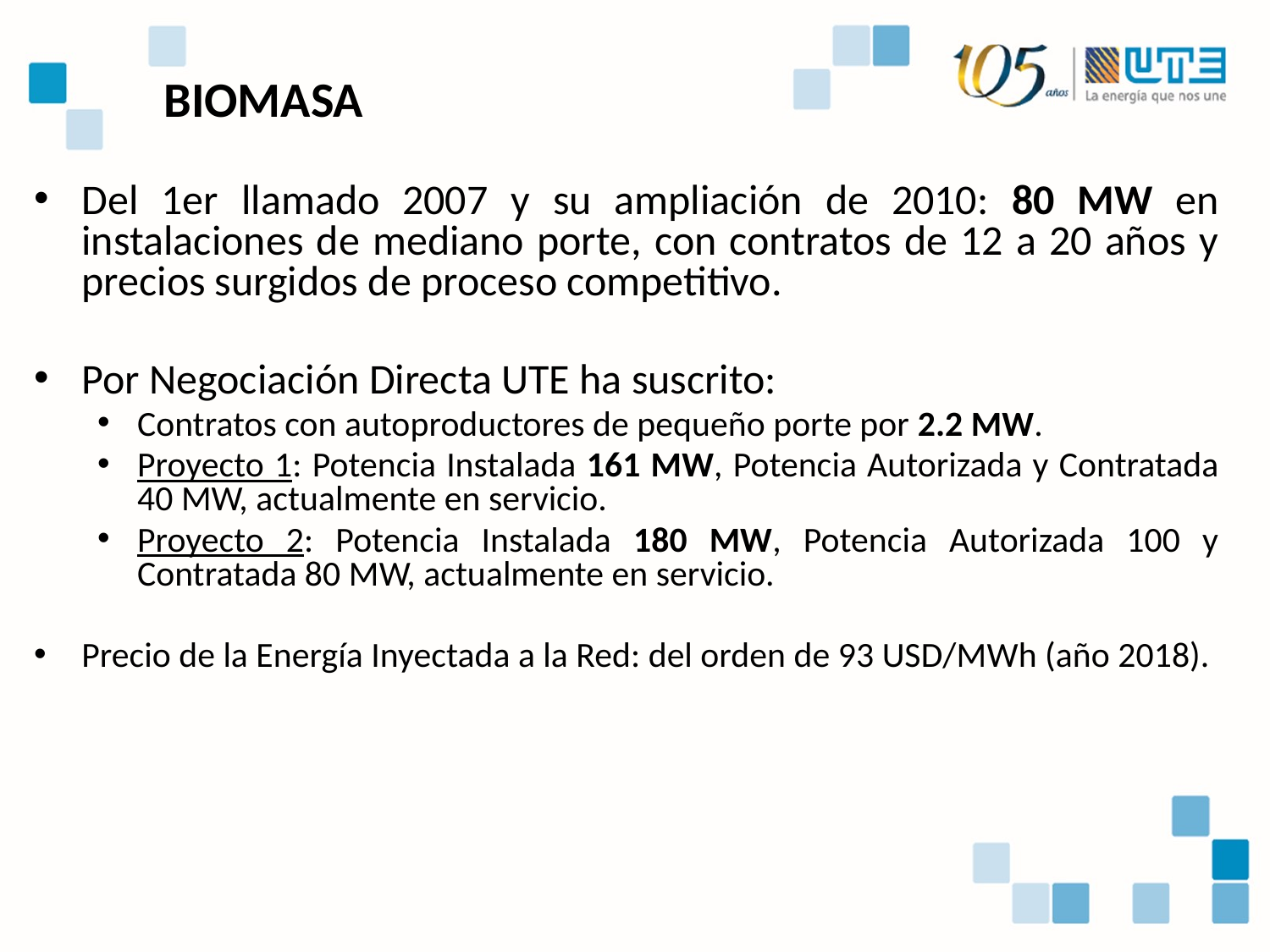

BIOMASA
Del 1er llamado 2007 y su ampliación de 2010: 80 MW en instalaciones de mediano porte, con contratos de 12 a 20 años y precios surgidos de proceso competitivo.

Por Negociación Directa UTE ha suscrito:
Contratos con autoproductores de pequeño porte por 2.2 MW.
Proyecto 1: Potencia Instalada 161 MW, Potencia Autorizada y Contratada 40 MW, actualmente en servicio.
Proyecto 2: Potencia Instalada 180 MW, Potencia Autorizada 100 y Contratada 80 MW, actualmente en servicio.

Precio de la Energía Inyectada a la Red: del orden de 93 USD/MWh (año 2018).